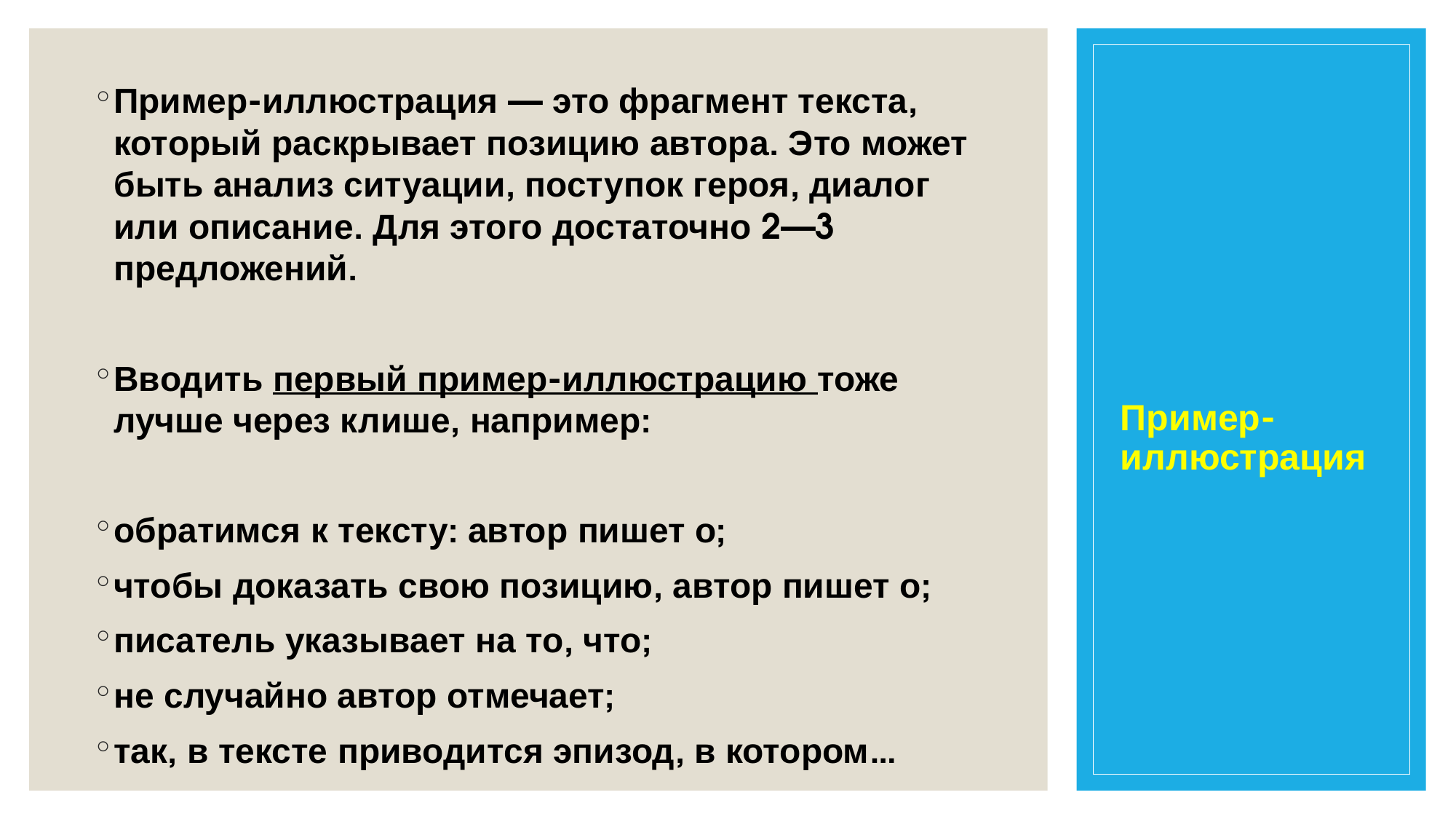

# Пример-иллюстрация
Пример-иллюстрация — это фрагмент текста, который раскрывает позицию автора. Это может быть анализ ситуации, поступок героя, диалог или описание. Для этого достаточно 2—3 предложений.

Вводить первый пример-иллюстрацию тоже лучше через клише, например:

обратимся к тексту: автор пишет о;
чтобы доказать свою позицию, автор пишет о;
писатель указывает на то, что;
не случайно автор отмечает;
так, в тексте приводится эпизод, в котором…